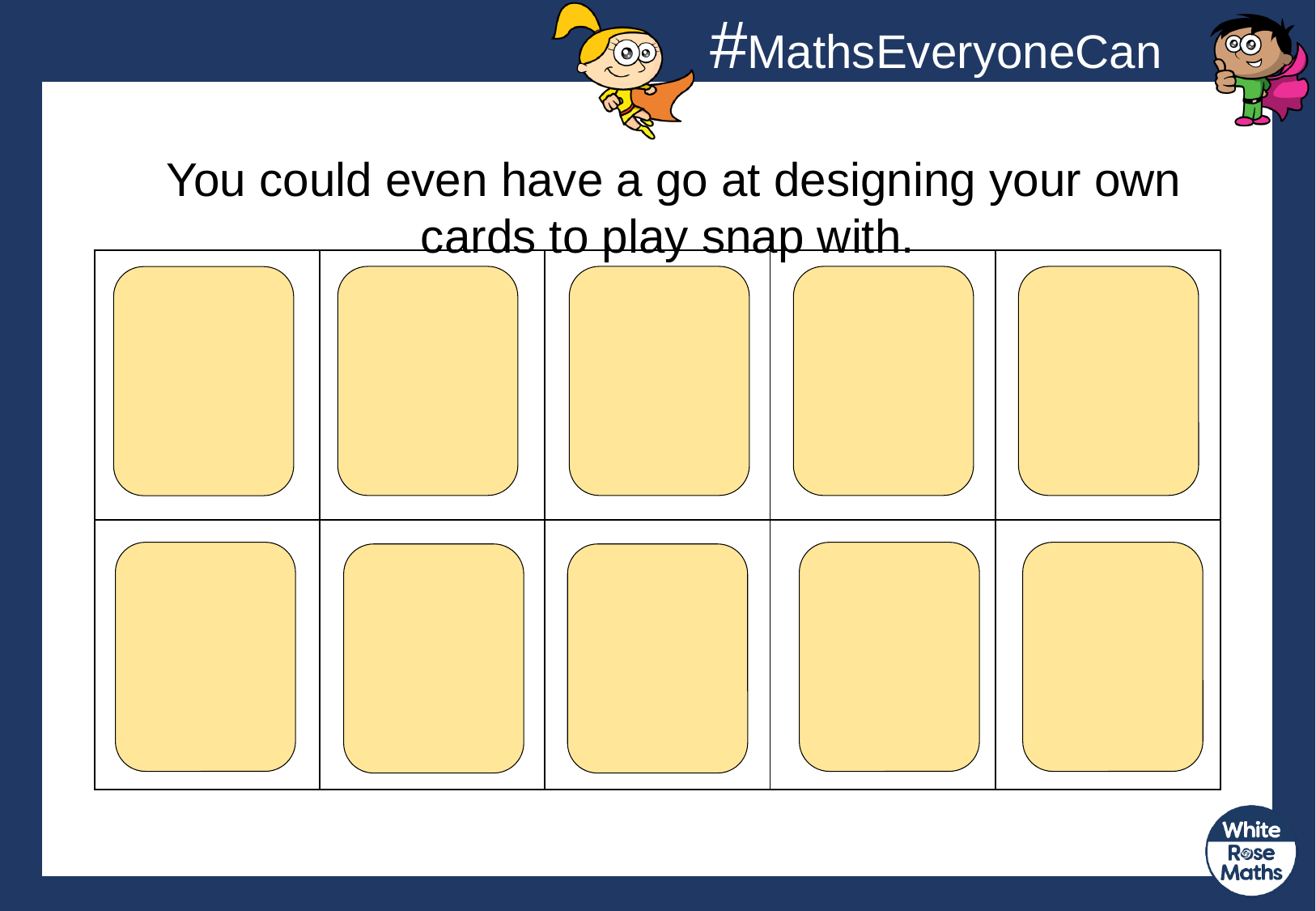

You could even have a go at designing your own cards to play snap with.
|  |  |  |  |  |
| --- | --- | --- | --- | --- |
|  |  |  |  |  |